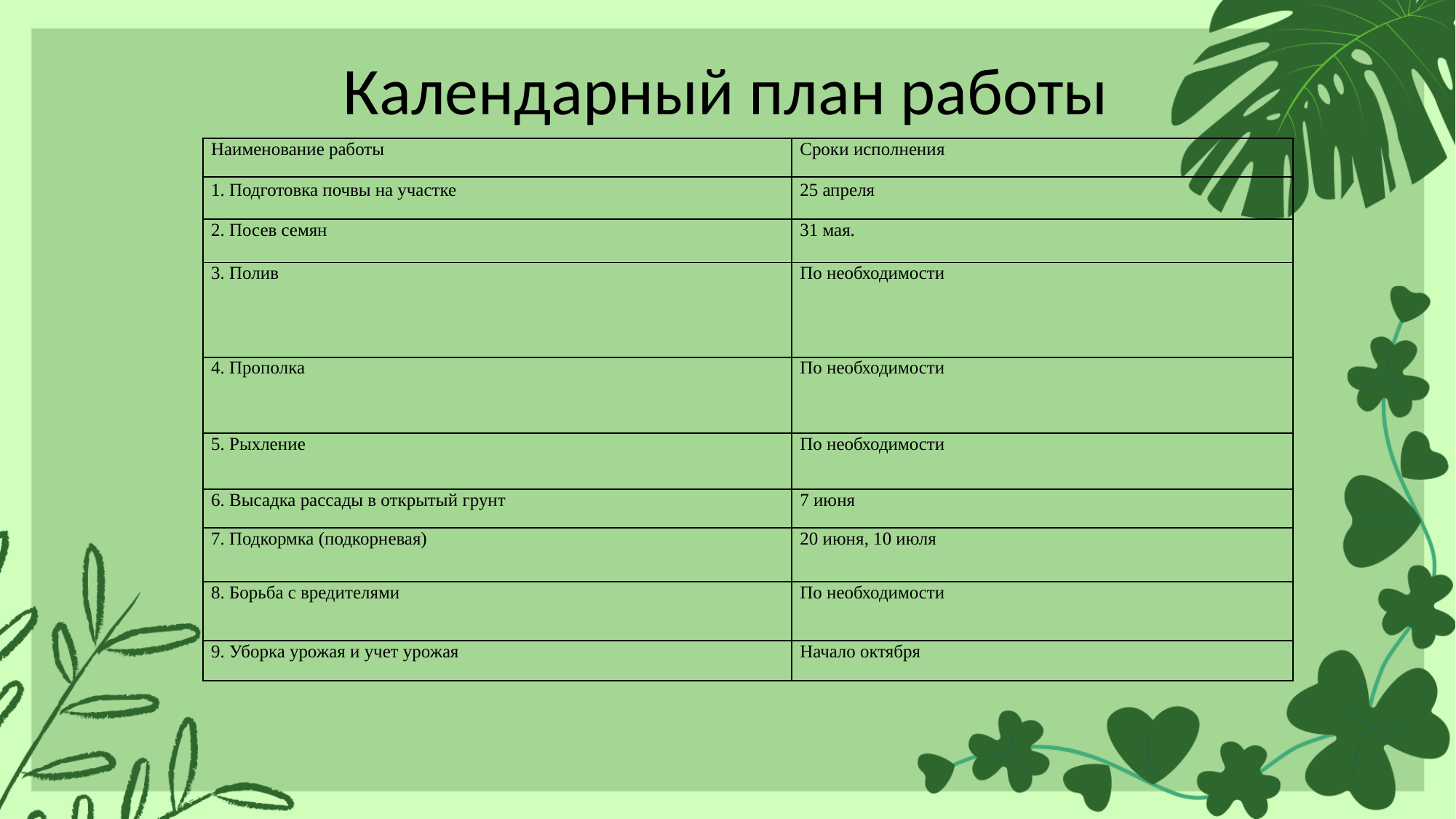

# Календарный план работы
| Наименование работы | Сроки исполнения |
| --- | --- |
| 1. Подготовка почвы на участке | 25 апреля |
| 2. Посев семян | 31 мая. |
| 3. Полив | По необходимости |
| 4. Прополка | По необходимости |
| 5. Рыхление | По необходимости |
| 6. Высадка рассады в открытый грунт | 7 июня |
| 7. Подкормка (подкорневая) | 20 июня, 10 июля |
| 8. Борьба с вредителями | По необходимости |
| 9. Уборка урожая и учет урожая | Начало октября |